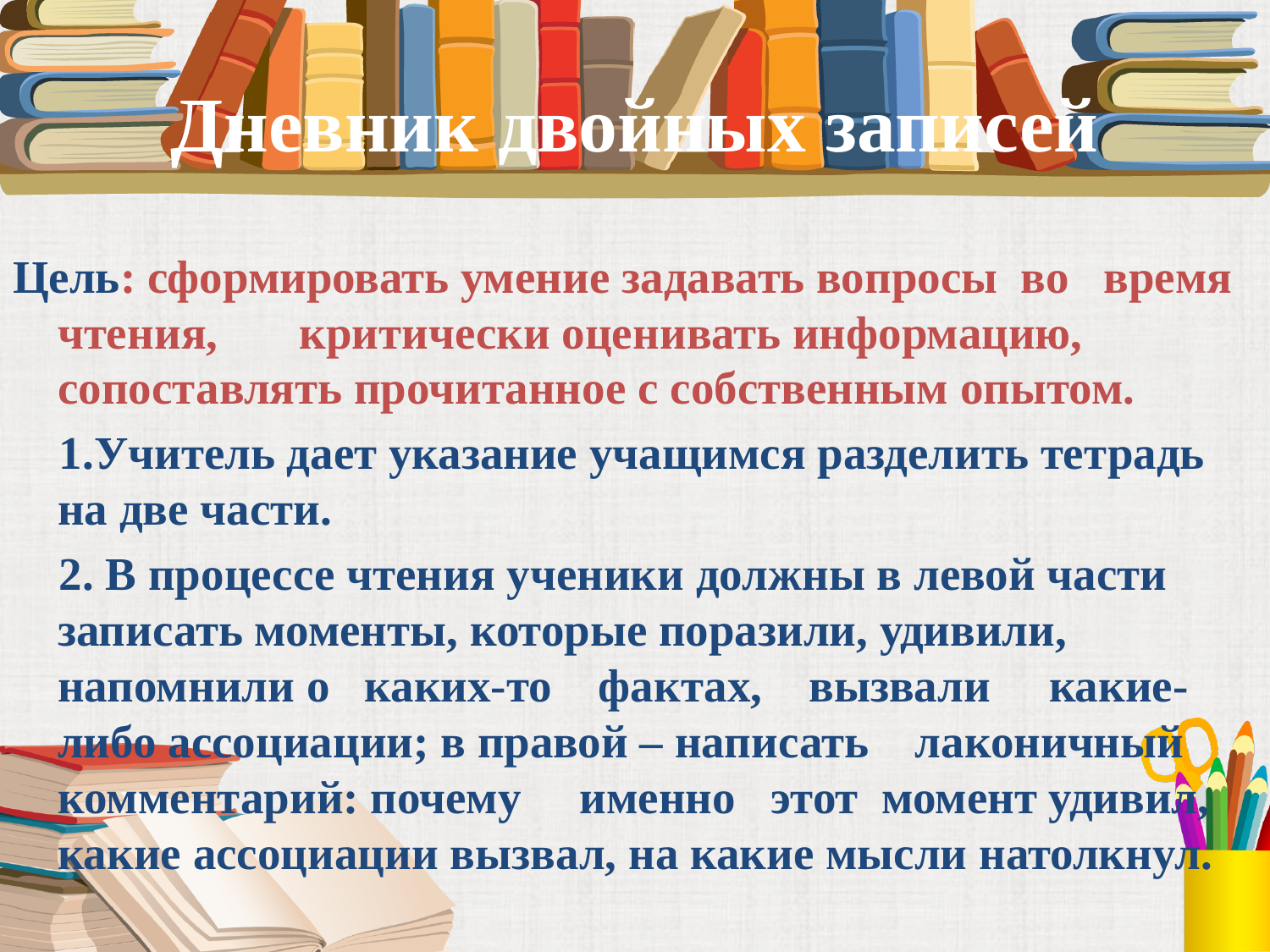

# Дневник двойных записей

Цель: сформировать умение задавать вопросы  во   время чтения,       критически оценивать информацию, сопоставлять прочитанное с собственным опытом.
    1.Учитель дает указание учащимся разделить тетрадь на две части.
    2. В процессе чтения ученики должны в левой части записать моменты, которые поразили, удивили, напомнили о   каких-то    фактах,    вызвали     какие- либо ассоциации; в правой – написать    лаконичный      комментарий: почему     именно   этот  момент удивил, какие ассоциации вызвал, на какие мысли натолкнул.